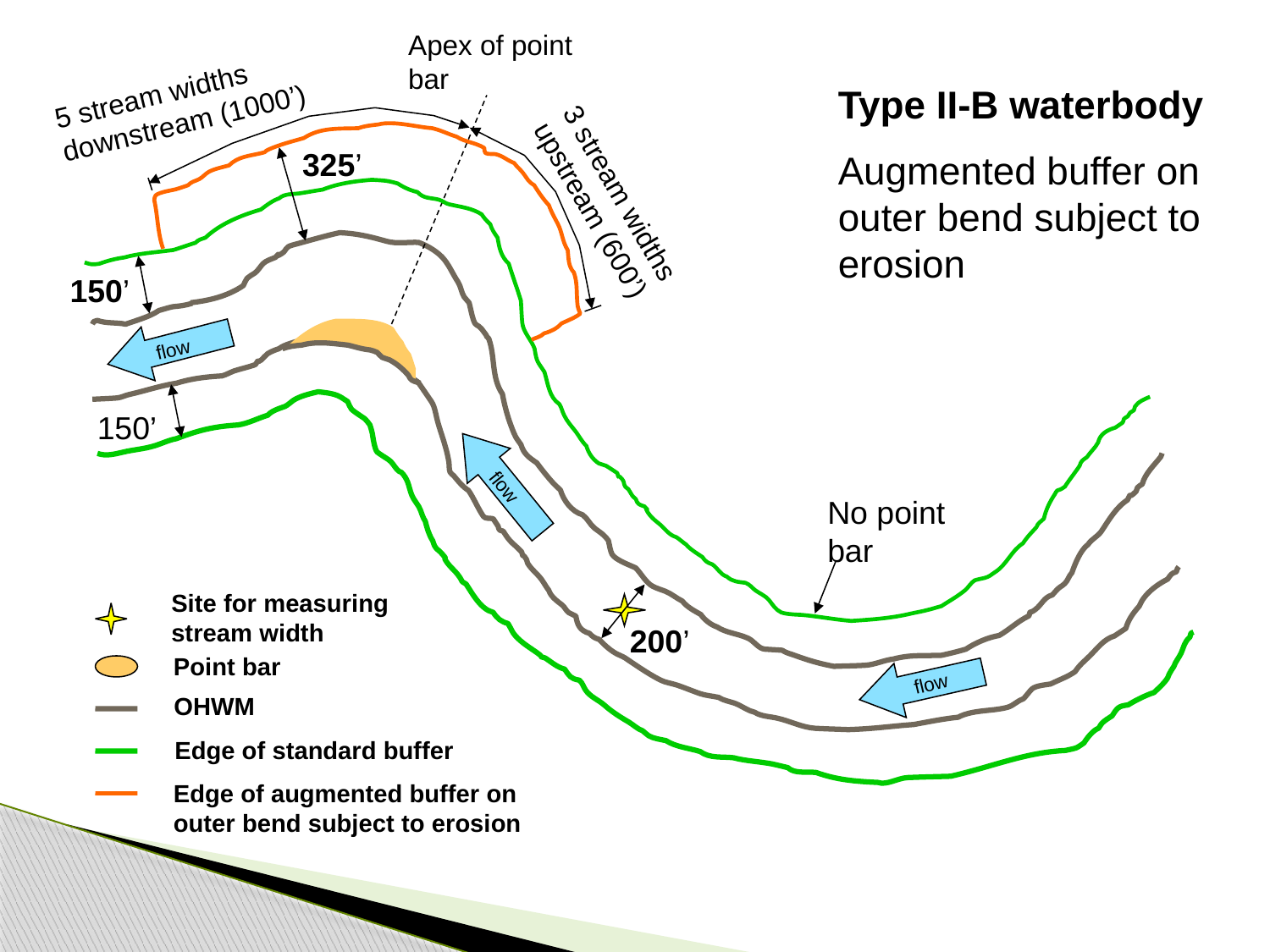

Apex of point bar
5 stream widths downstream (1000’)
Type II-B waterbody
Augmented buffer on outer bend subject to erosion

325’

3 stream widths upstream (600’)

150’

flow

150’

flow
No point bar

Site for measuring stream width

200’

Point bar

flow
OHWM

Edge of standard buffer

Edge of augmented buffer on outer bend subject to erosion